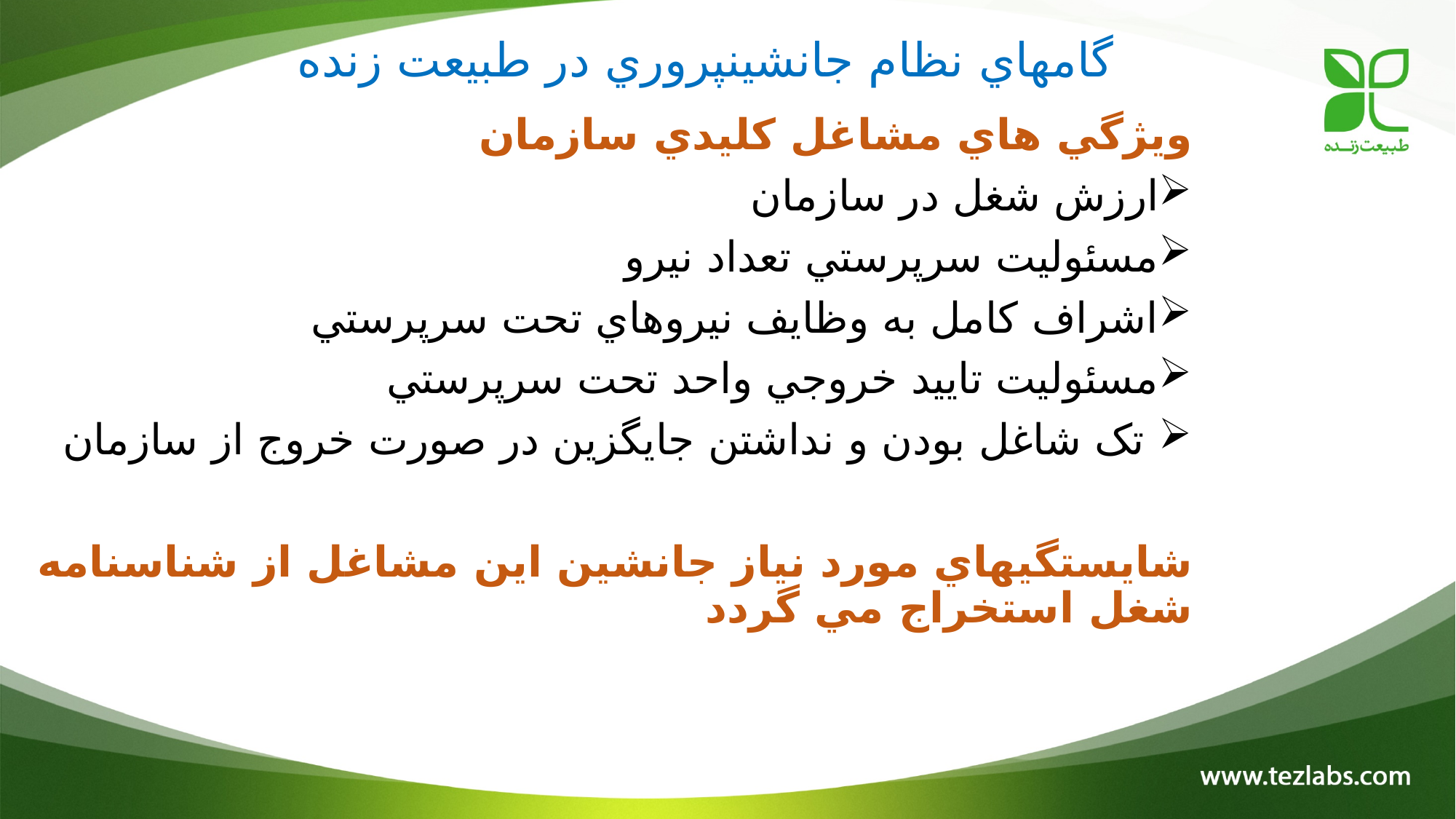

# گام­هاي نظام جانشين­پروري در طبيعت زنده
ويژگي هاي مشاغل کليدي سازمان
ارزش شغل در سازمان
مسئوليت سرپرستي تعداد نيرو
اشراف کامل به وظايف نيروهاي تحت سرپرستي
مسئوليت تاييد خروجي واحد تحت سرپرستي
 تک شاغل بودن و نداشتن جايگزين در صورت خروج از سازمان

شايستگي­هاي مورد نياز جانشين اين مشاغل از شناسنامه شغل استخراج مي گردد